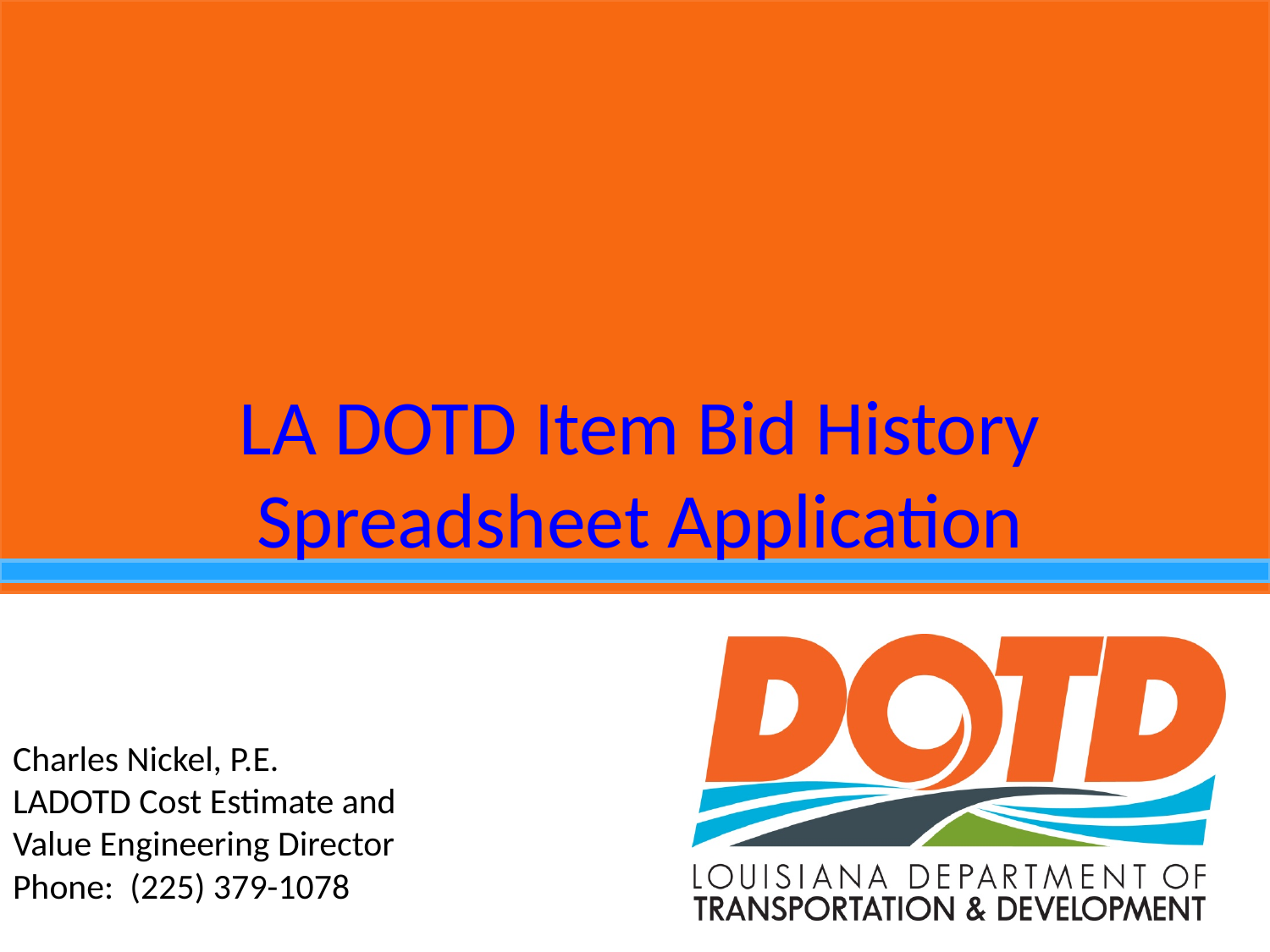

# LA DOTD Item Bid History Spreadsheet Application
Charles Nickel, P.E.
LADOTD Cost Estimate and
Value Engineering Director
Phone:  (225) 379-1078